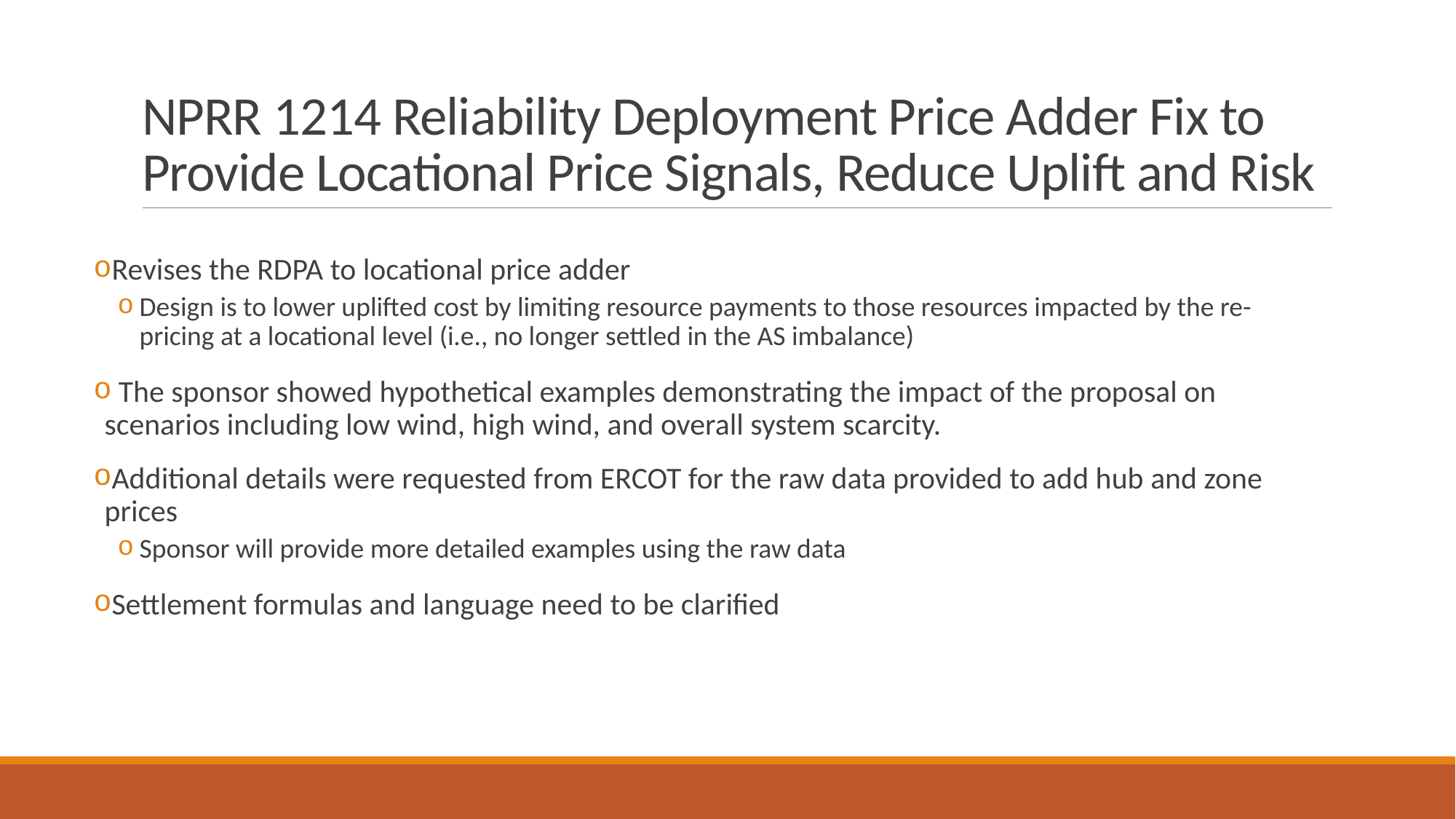

# NPRR 1214 Reliability Deployment Price Adder Fix to Provide Locational Price Signals, Reduce Uplift and Risk
Revises the RDPA to locational price adder
Design is to lower uplifted cost by limiting resource payments to those resources impacted by the re-pricing at a locational level (i.e., no longer settled in the AS imbalance)
 The sponsor showed hypothetical examples demonstrating the impact of the proposal on scenarios including low wind, high wind, and overall system scarcity.
Additional details were requested from ERCOT for the raw data provided to add hub and zone prices
Sponsor will provide more detailed examples using the raw data
Settlement formulas and language need to be clarified